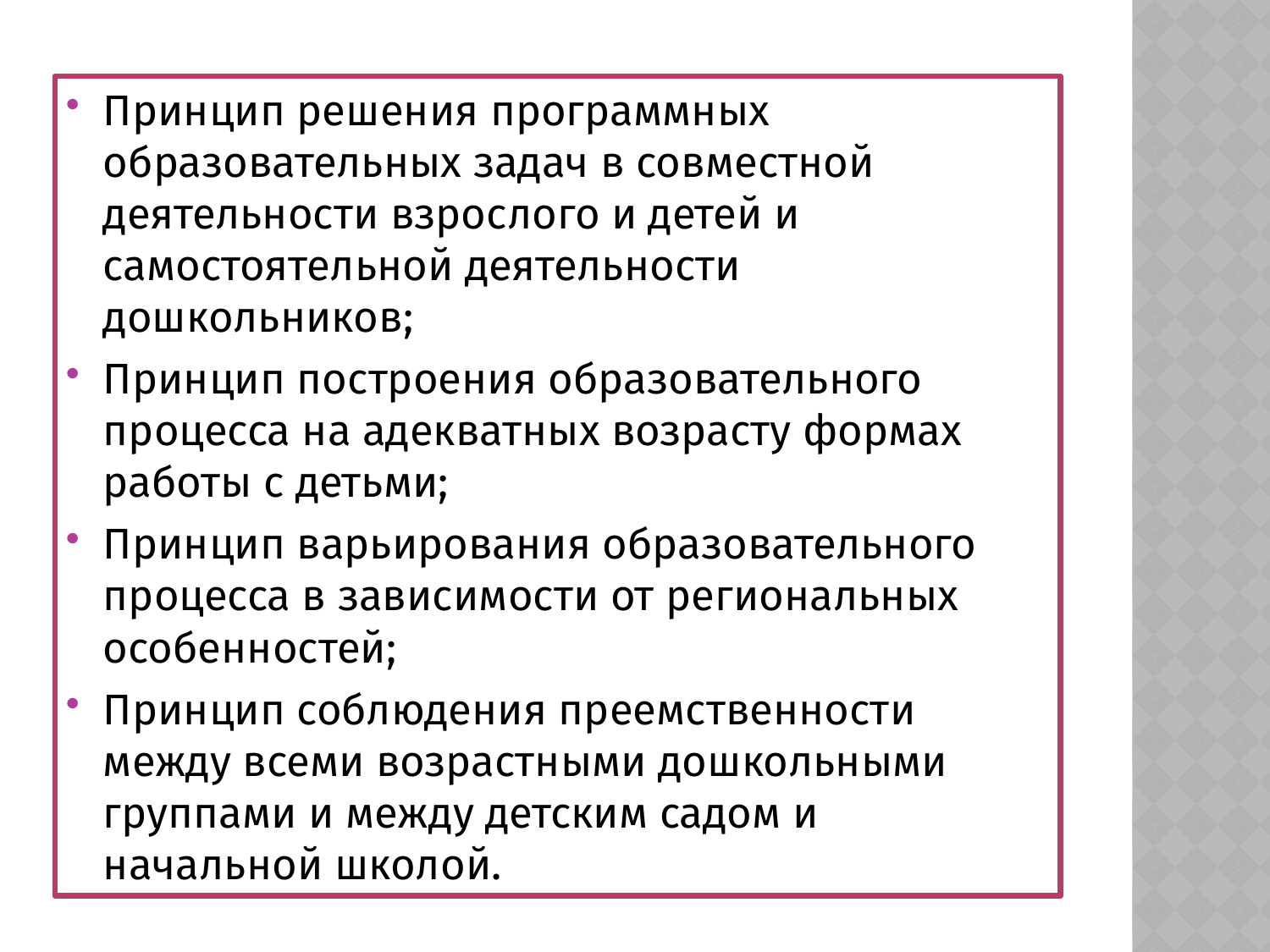

Принцип решения программных образовательных задач в совместной деятельности взрослого и детей и самостоятельной деятельности дошкольников;
Принцип построения образовательного процесса на адекватных возрасту формах работы с детьми;
Принцип варьирования образовательного процесса в зависимости от региональных особенностей;
Принцип соблюдения преемственности между всеми возрастными дошкольными группами и между детским садом и начальной школой.